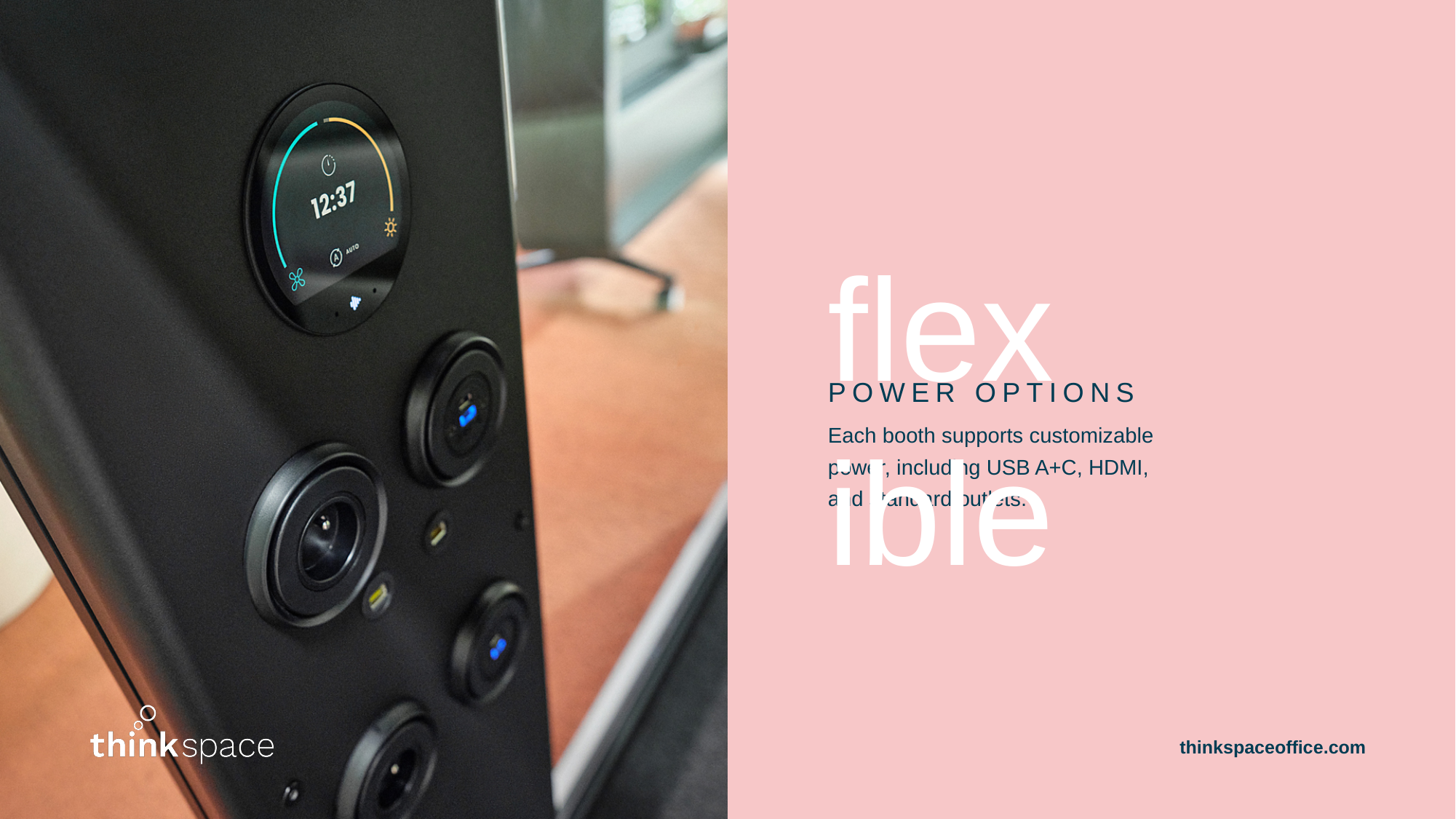

flexible
POWER OPTIONS
Each booth supports customizable power, including USB A+C, HDMI, and standard outlets.